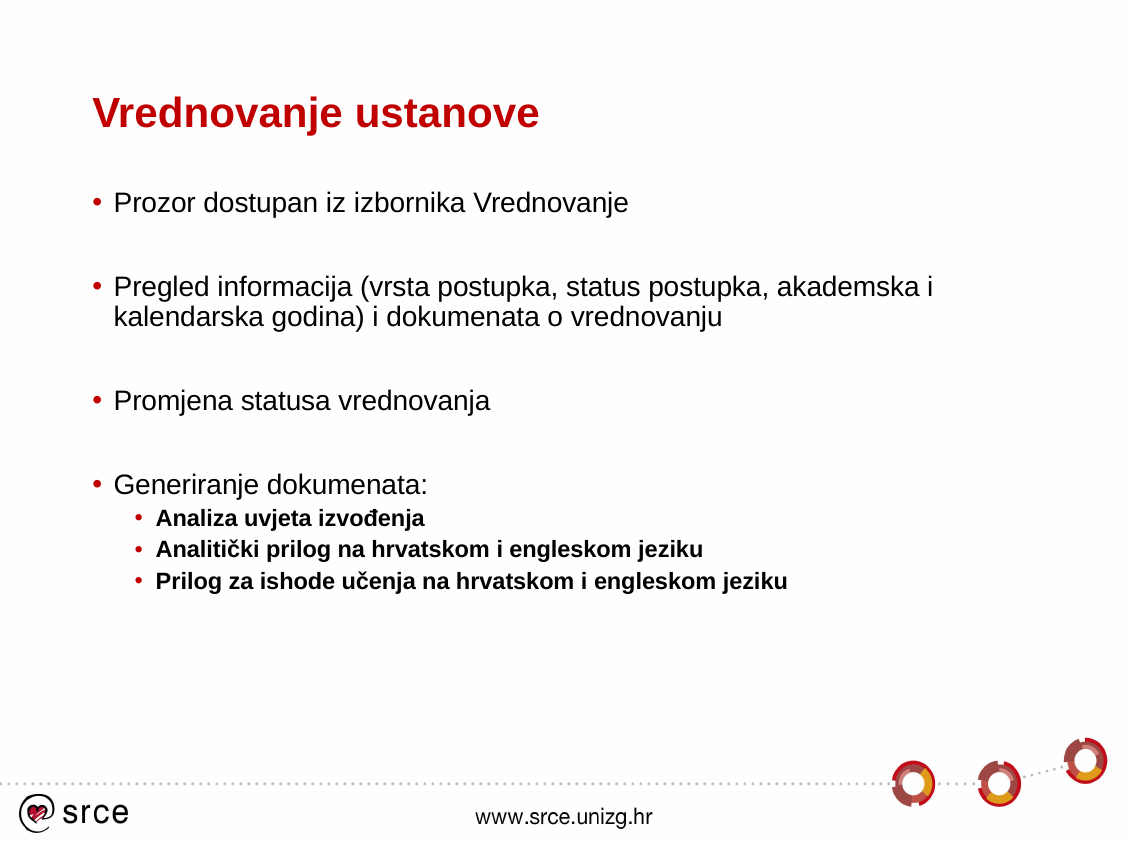

# Vrednovanje ustanove
Prozor dostupan iz izbornika Vrednovanje

Pregled informacija (vrsta postupka, status postupka, akademska i kalendarska godina) i dokumenata o vrednovanju

Promjena statusa vrednovanja

Generiranje dokumenata:
Analiza uvjeta izvođenja
Analitički prilog na hrvatskom i engleskom jeziku
Prilog za ishode učenja na hrvatskom i engleskom jeziku